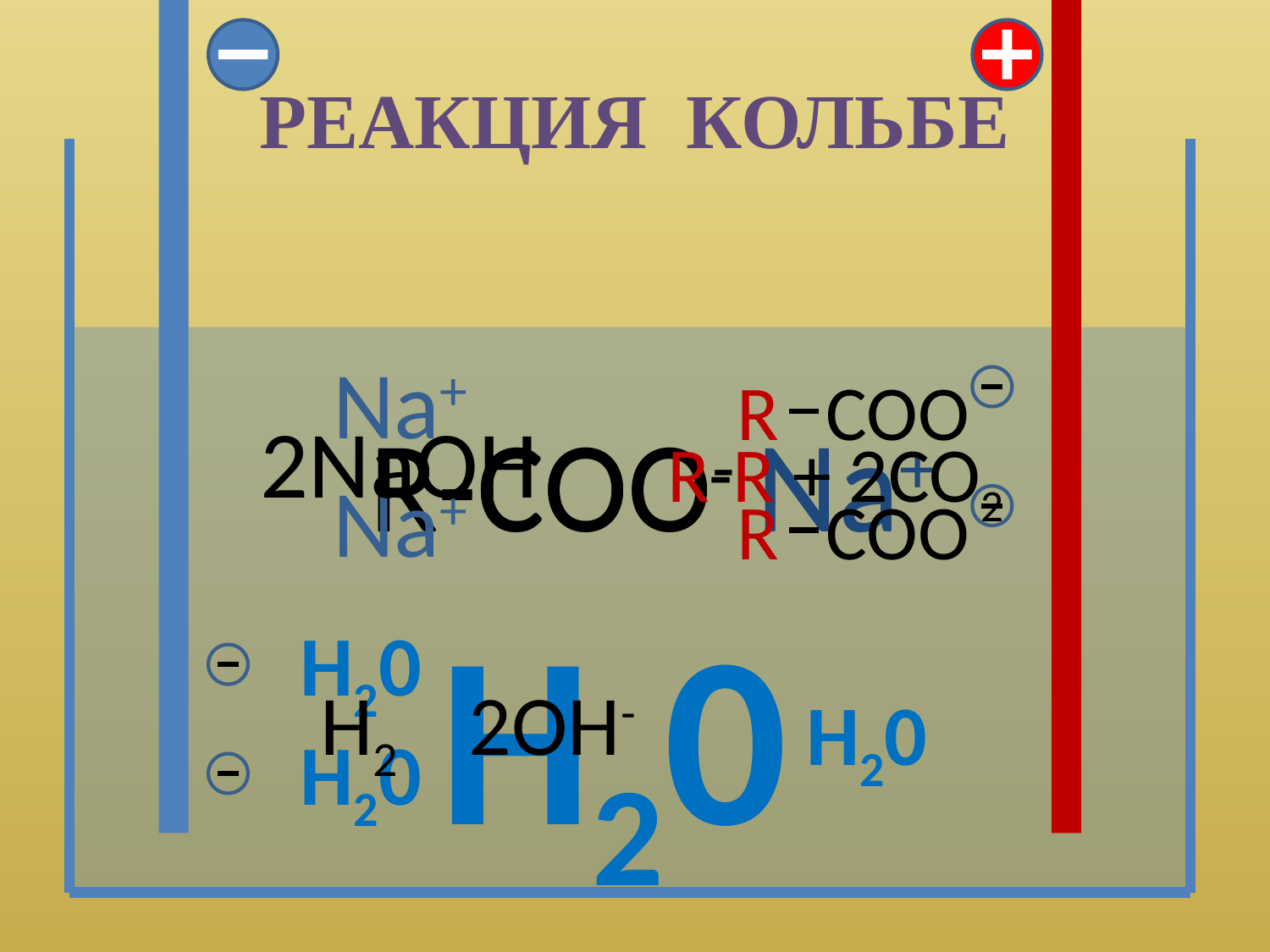

# РЕАКЦИЯ  КОЛЬБЕ

Na+
R
COO

2NaOH
R-COO
Na
R-COO-
Na+
R-R + 2CO2
Na+
R
COO

H20
H20

H2
2OH-
H20
H20